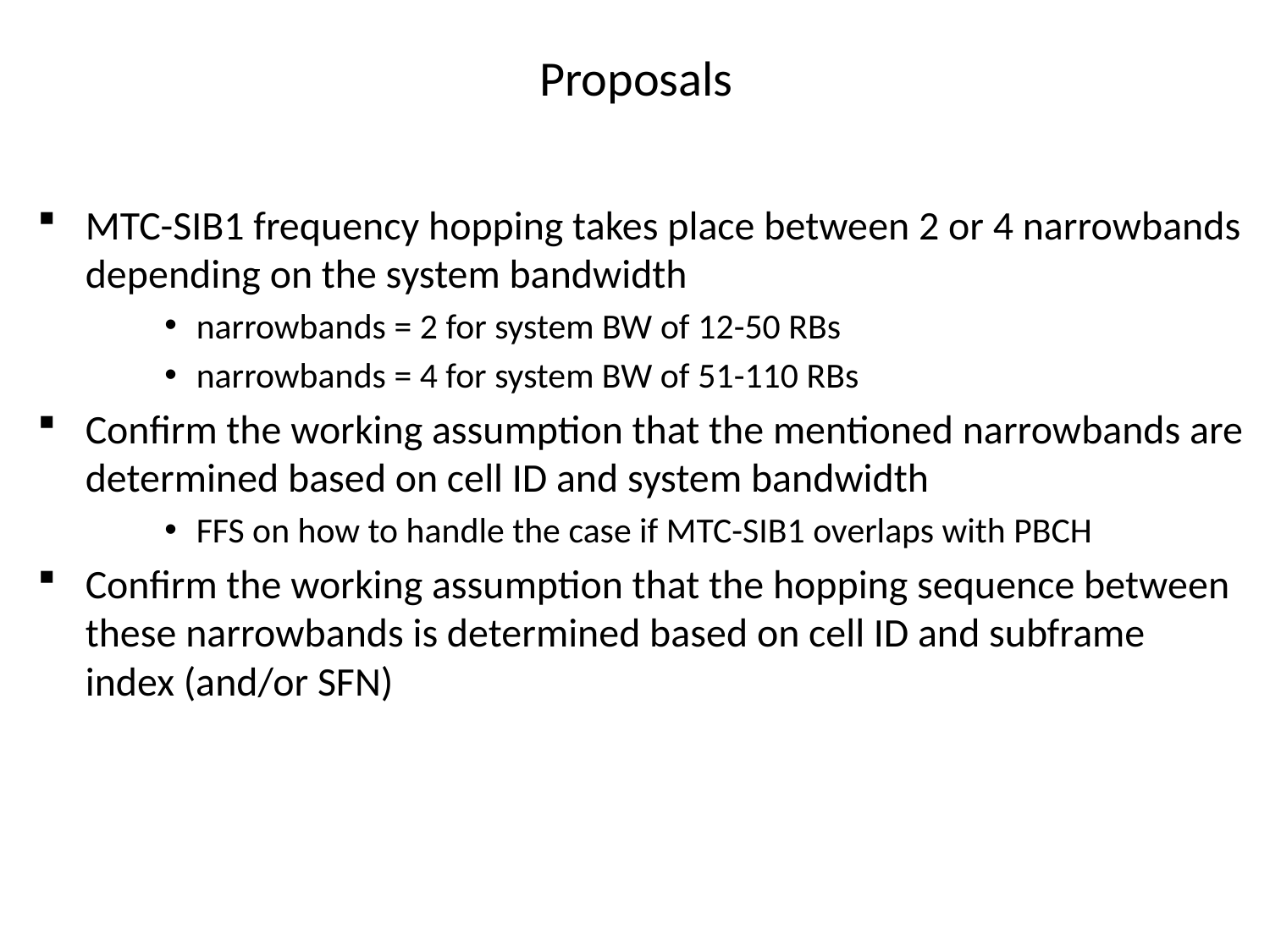

# Proposals

MTC-SIB1 frequency hopping takes place between 2 or 4 narrowbands depending on the system bandwidth
narrowbands = 2 for system BW of 12-50 RBs
narrowbands = 4 for system BW of 51-110 RBs
Confirm the working assumption that the mentioned narrowbands are determined based on cell ID and system bandwidth
FFS on how to handle the case if MTC-SIB1 overlaps with PBCH
Confirm the working assumption that the hopping sequence between these narrowbands is determined based on cell ID and subframe index (and/or SFN)